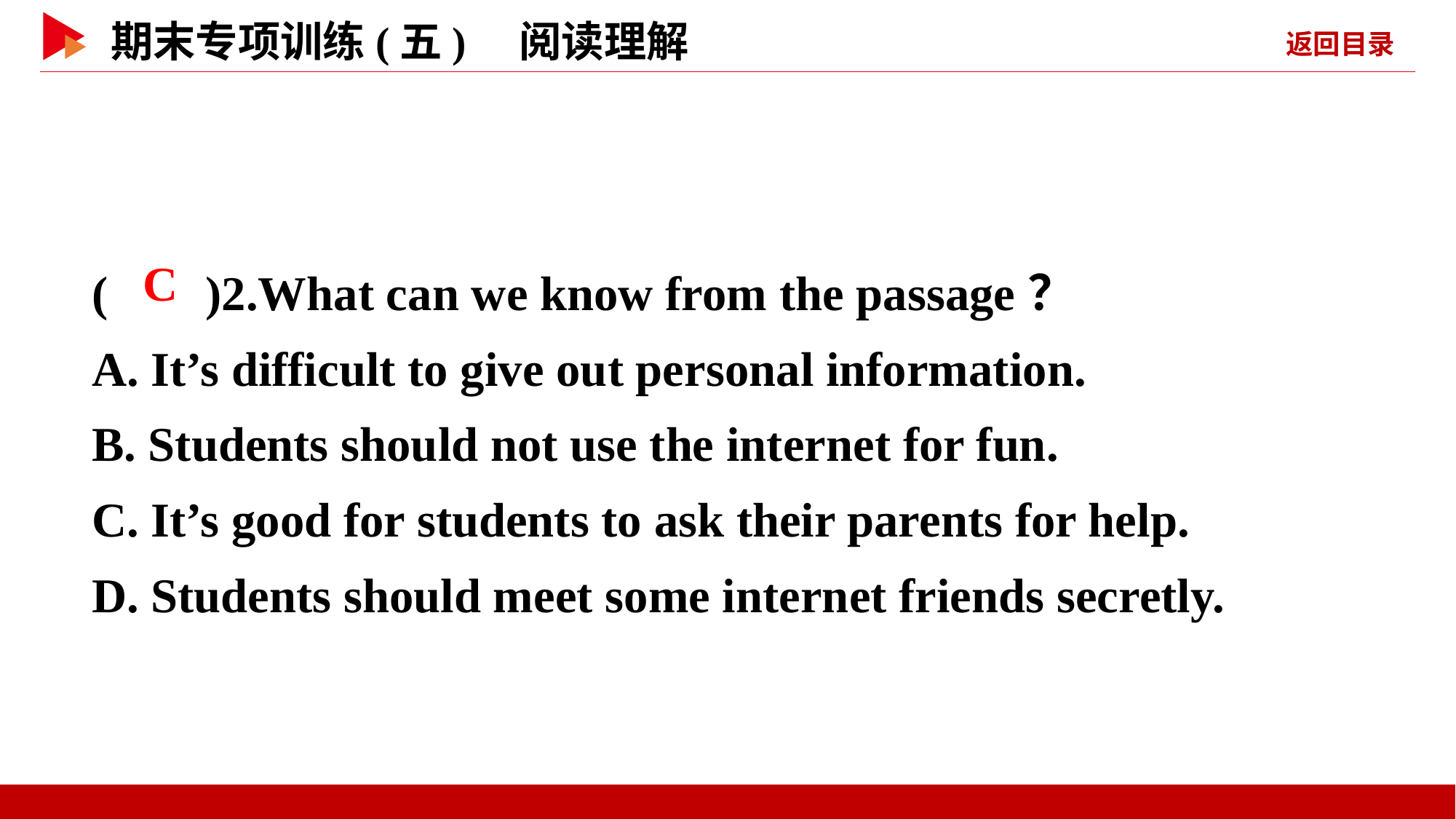

(        )2.What can we know from the passage？
A. It’s difficult to give out personal information.
B. Students should not use the internet for fun.
C. It’s good for students to ask their parents for help.
D. Students should meet some internet friends secretly.
   C